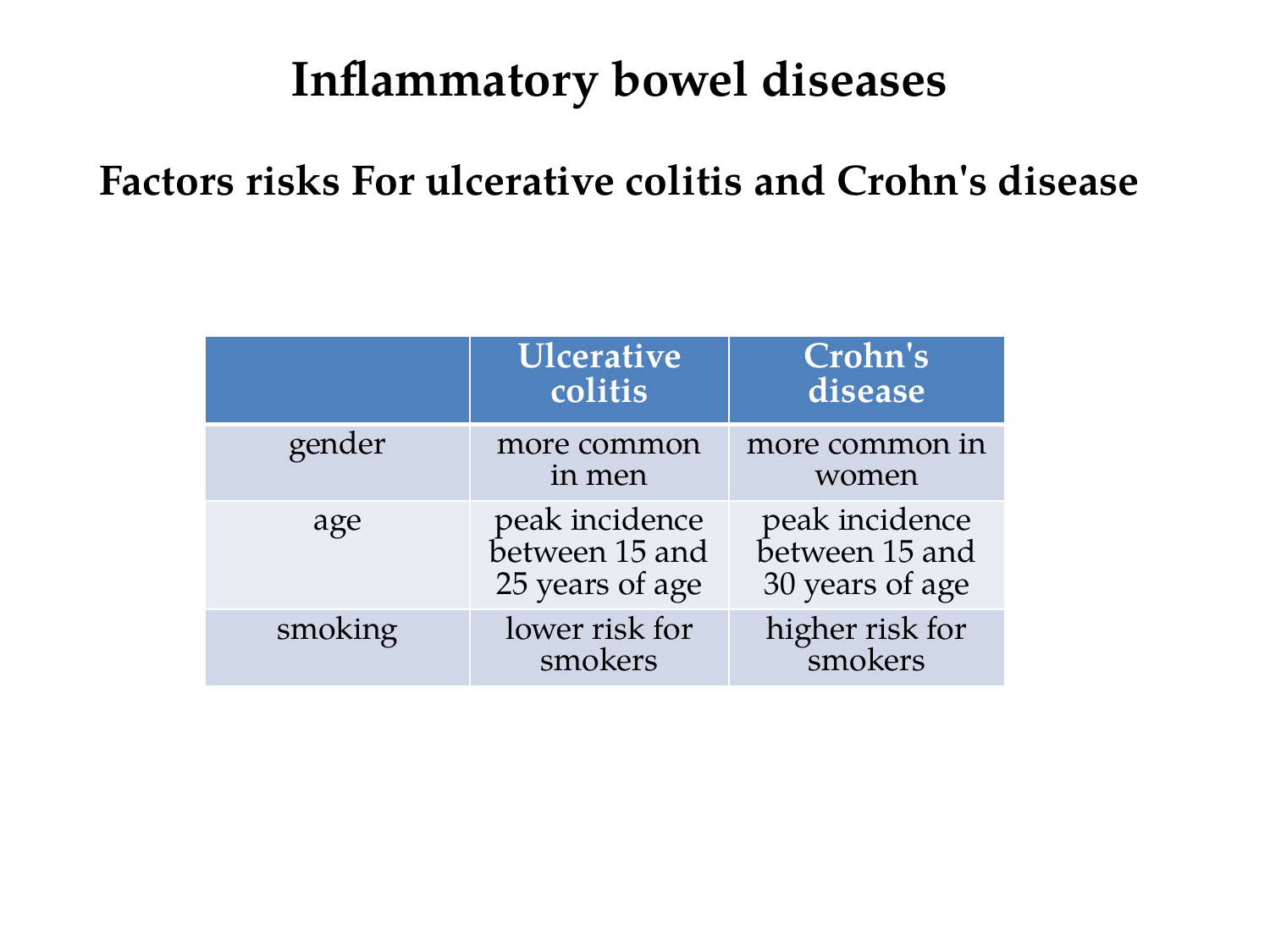

# Inflammatory bowel diseases
Factors risks For ulcerative colitis and Crohn's disease
|  | Ulcerative colitis | Crohn's disease |
| --- | --- | --- |
| gender | more common in men | more common in women |
| age | peak incidence between 15 and 25 years of age | peak incidence between 15 and 30 years of age |
| smoking | lower risk for smokers | higher risk for smokers |